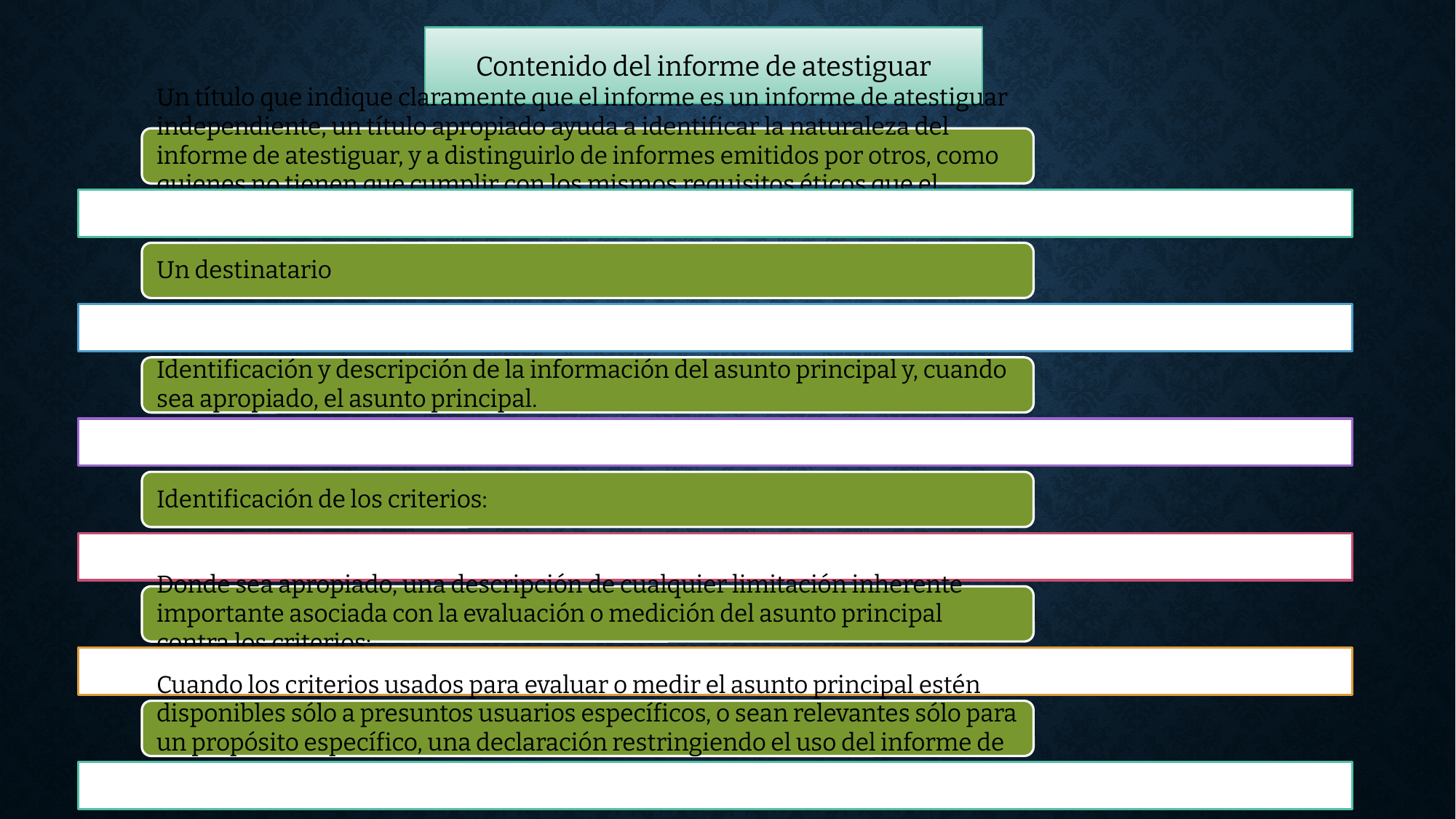

Contenido del informe de atestiguar
Un título que indique claramente que el informe es un informe de atestiguar independiente, un título apropiado ayuda a identificar la naturaleza del informe de atestiguar, y a distinguirlo de informes emitidos por otros, como quienes no tienen que cumplir con los mismos requisitos éticos que el contador público.
Un destinatario
Identificación y descripción de la información del asunto principal y, cuando sea apropiado, el asunto principal.
Identificación de los criterios:
Donde sea apropiado, una descripción de cualquier limitación inherente importante asociada con la evaluación o medición del asunto principal contra los criterios:
Cuando los criterios usados para evaluar o medir el asunto principal estén disponibles sólo a presuntos usuarios específicos, o sean relevantes sólo para un propósito específico, una declaración restringiendo el uso del informe de atestiguar a dichos presuntos usuarios o a dicho propósito